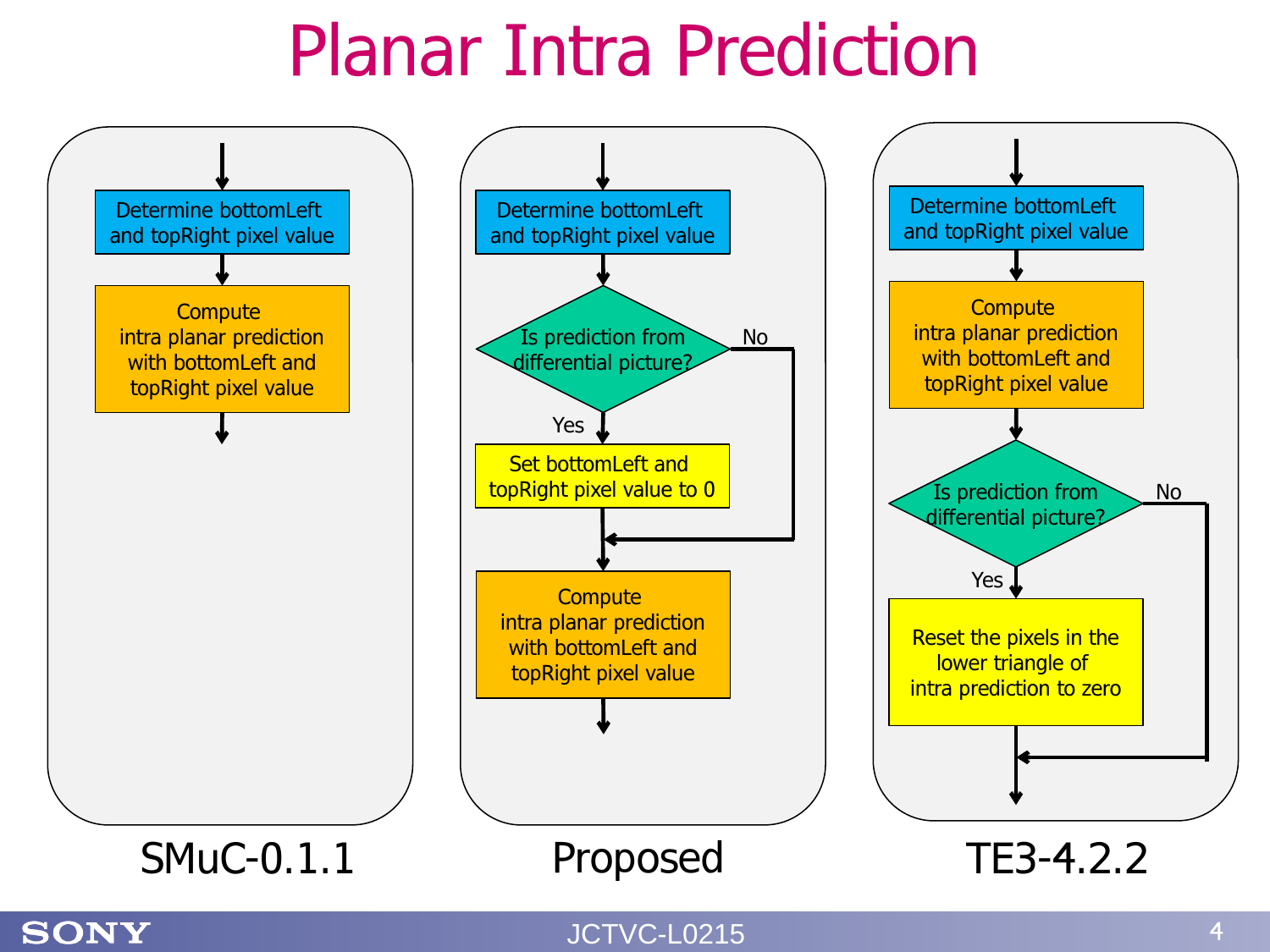

# Planar Intra Prediction

Determine bottomLeft
and topRight pixel value
Compute
intra planar prediction
with bottomLeft and topRight pixel value
Is prediction from
differential picture?
No
Yes
Reset the pixels in the
lower triangle of
intra prediction to zero

Determine bottomLeft
and topRight pixel value
Compute
intra planar prediction
with bottomLeft and topRight pixel value

Determine bottomLeft
and topRight pixel value
Is prediction from
differential picture?
No
Yes
Set bottomLeft and
topRight pixel value to 0
Compute
intra planar prediction
with bottomLeft and topRight pixel value
Proposed
SMuC-0.1.1
TE3-4.2.2
JCTVC-L0215
4